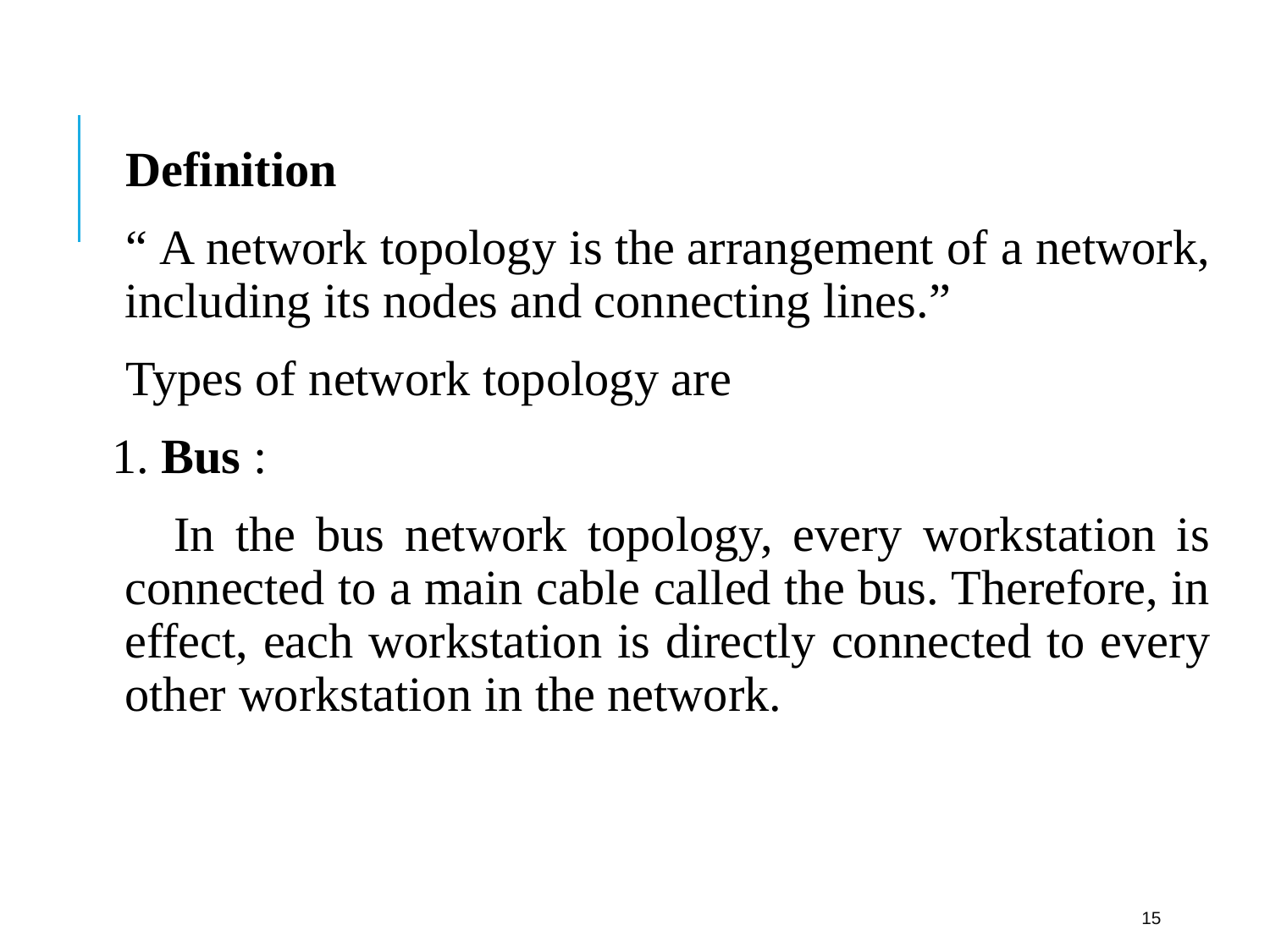

Definition
“ A network topology is the arrangement of a network, including its nodes and connecting lines.”
Types of network topology are
1. Bus :
   In the bus network topology, every workstation is connected to a main cable called the bus. Therefore, in effect, each workstation is directly connected to every other workstation in the network.

15